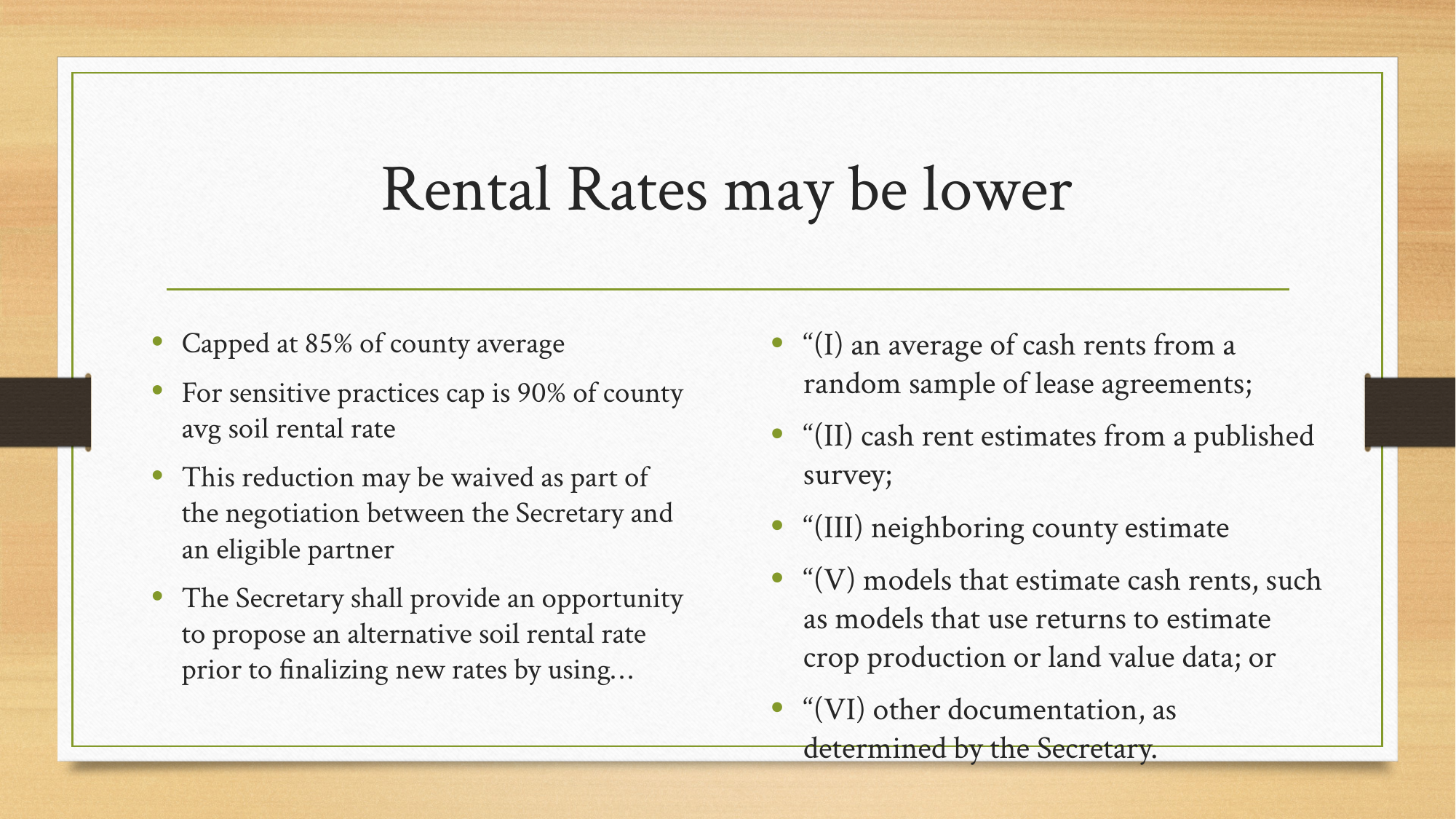

# Rental Rates may be lower
Capped at 85% of county average
For sensitive practices cap is 90% of county avg soil rental rate
This reduction may be waived as part of the negotiation between the Secretary and an eligible partner
The Secretary shall provide an opportunity to propose an alternative soil rental rate prior to finalizing new rates by using…

‘‘(I) an average of cash rents from a random sample of lease agreements;
‘‘(II) cash rent estimates from a published survey;
‘‘(III) neighboring county estimate
‘‘(V) models that estimate cash rents, such as models that use returns to estimate crop production or land value data; or
‘‘(VI) other documentation, as determined by the Secretary.